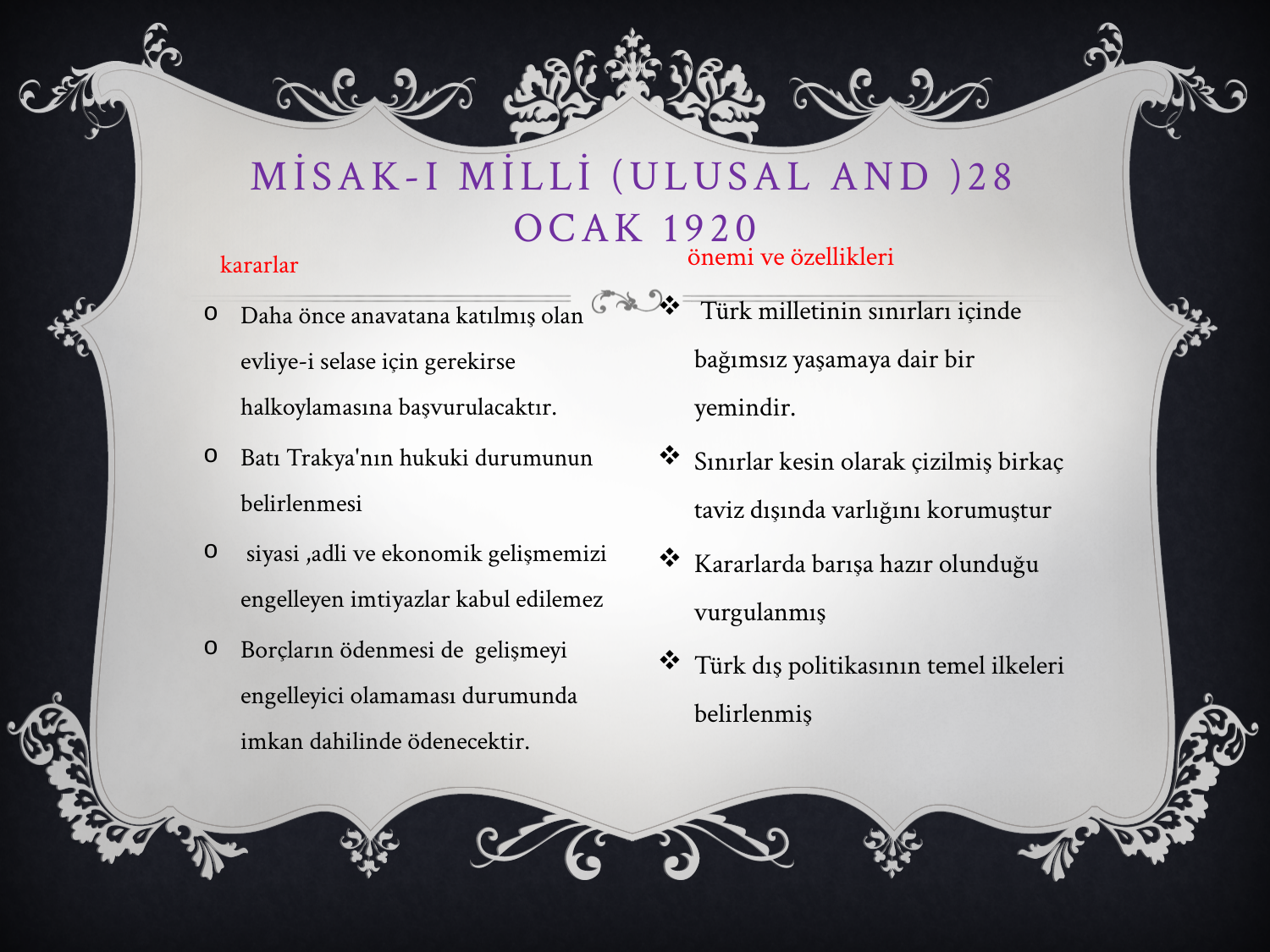

# Misak-I milli (ulusal and )28 ocak 1920
     önemi ve özellikleri
 Türk milletinin sınırları içinde bağımsız yaşamaya dair bir yemindir.
Sınırlar kesin olarak çizilmiş birkaç taviz dışında varlığını korumuştur
Kararlarda barışa hazır olunduğu vurgulanmış
Türk dış politikasının temel ilkeleri belirlenmiş

   kararlar
Daha önce anavatana katılmış olan evliye-i selase için gerekirse halkoylamasına başvurulacaktır.
Batı Trakya'nın hukuki durumunun belirlenmesi
 siyasi ,adli ve ekonomik gelişmemizi engelleyen imtiyazlar kabul edilemez
Borçların ödenmesi de  gelişmeyi engelleyici olamaması durumunda imkan dahilinde ödenecektir.